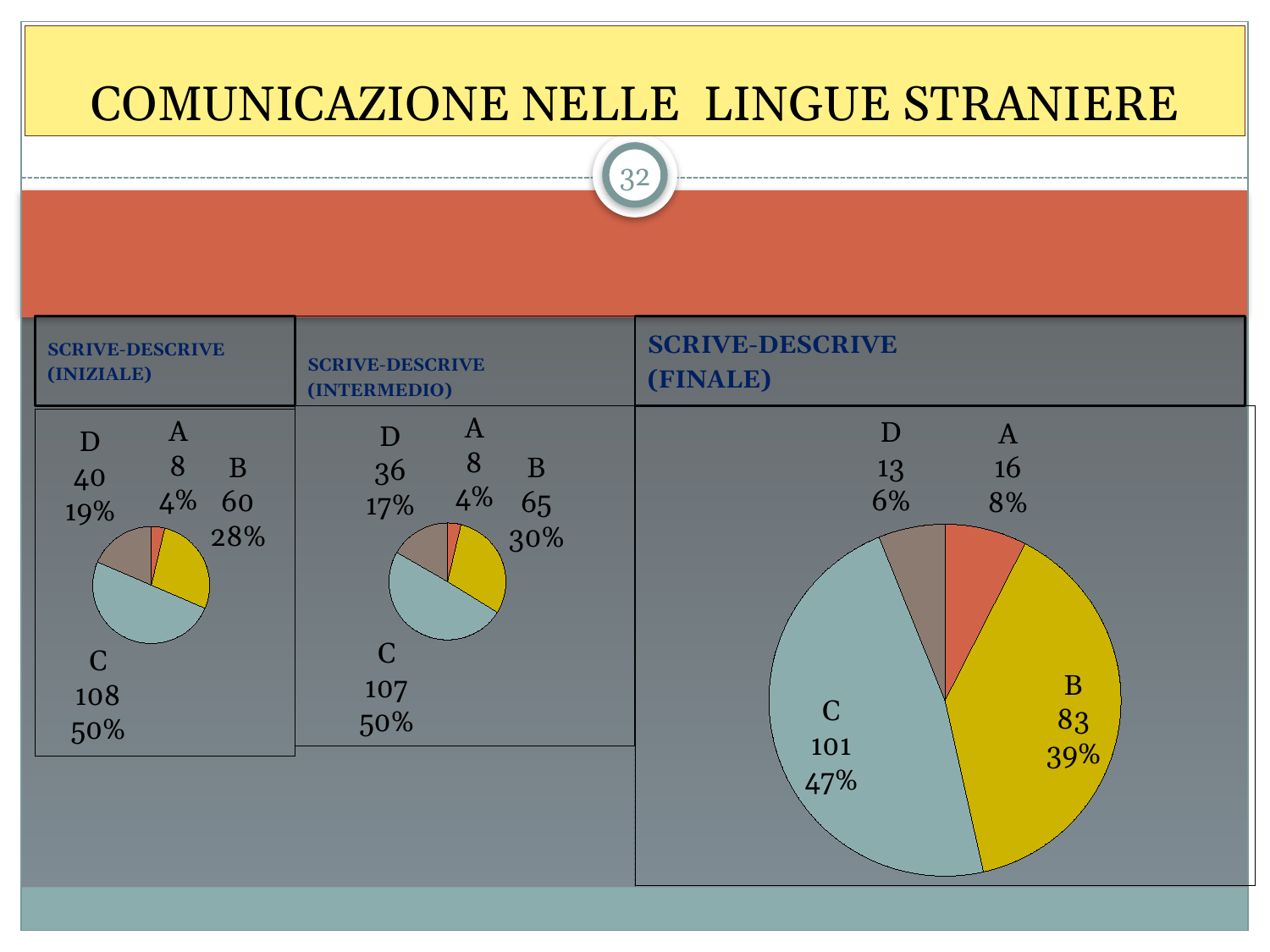

# COMUNICAZIONE NELLE  LINGUE STRANIERE
32
SCRIVE-DESCRIVE
(INIZIALE)
SCRIVE-DESCRIVE
(INTERMEDIO)
SCRIVE-DESCRIVE
(FINALE)

### Chart

| Category | Vendite |
|---|---|
| A | 8.0 |
| B | 65.0 |
| C | 107.0 |
| D | 36.0 |

### Chart

| Category | Vendite |
|---|---|
| A | 16.0 |
| B | 83.0 |
| C | 101.0 |
| D | 13.0 |

### Chart

| Category | Vendite |
|---|---|
| A | 8.0 |
| B | 60.0 |
| C | 108.0 |
| D | 40.0 |